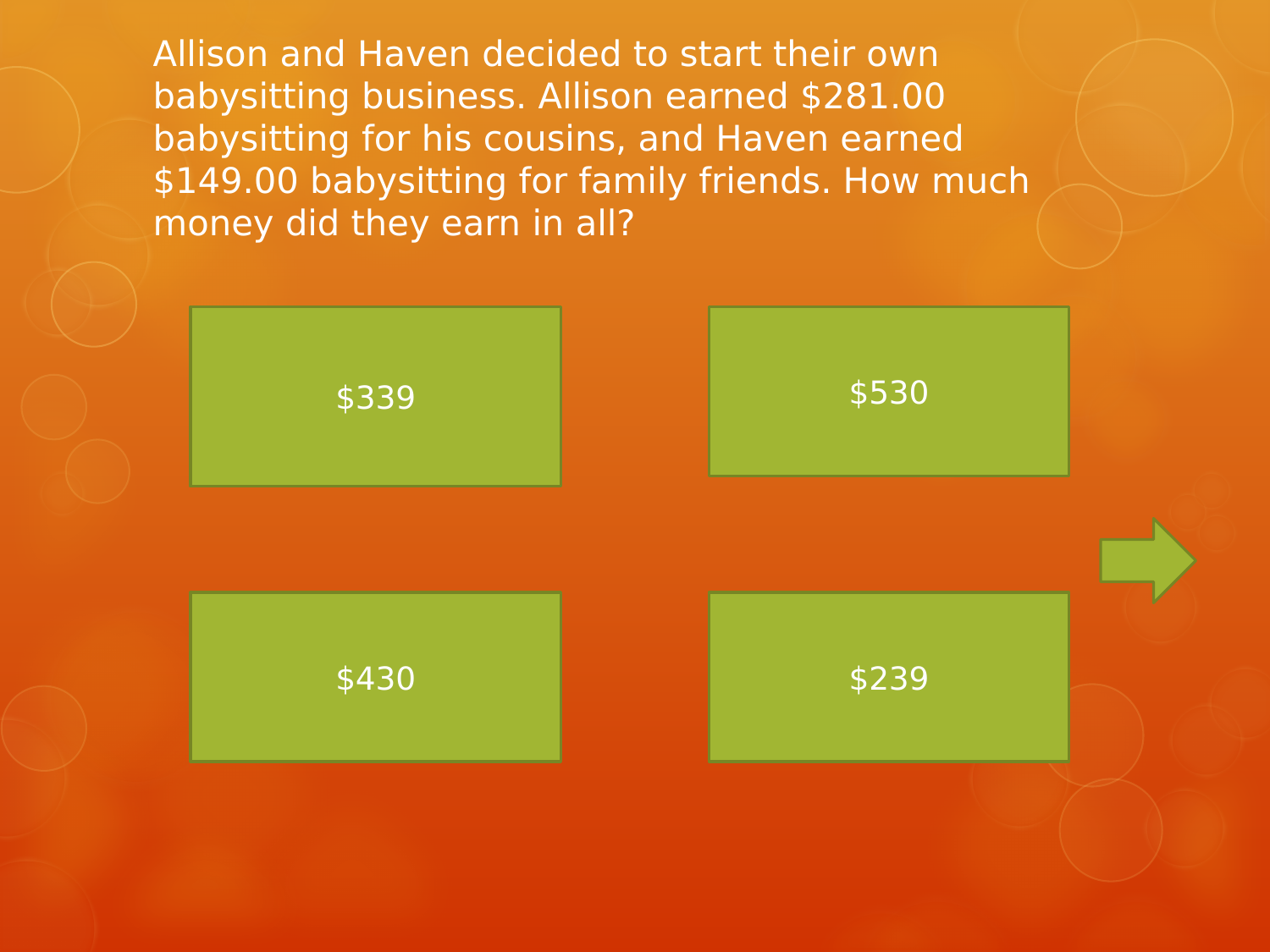

# Allison and Haven decided to start their own babysitting business. Allison earned $281.00 babysitting for his cousins, and Haven earned $149.00 babysitting for family friends. How much money did they earn in all?

$339
$530

$430
$239